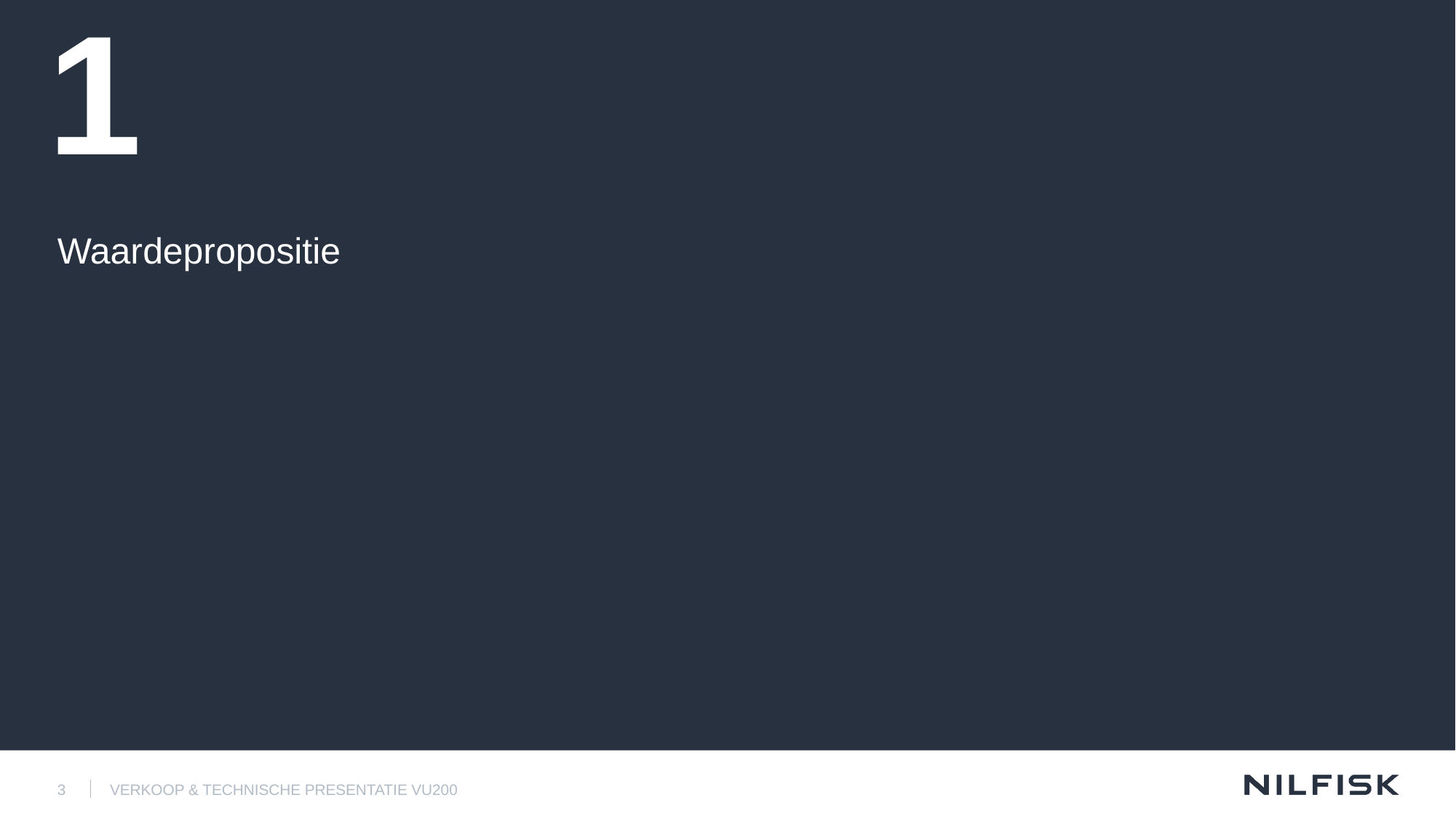

# 1
Waardepropositie
3
VERKOOP & TECHNISCHE PRESENTATIE VU200